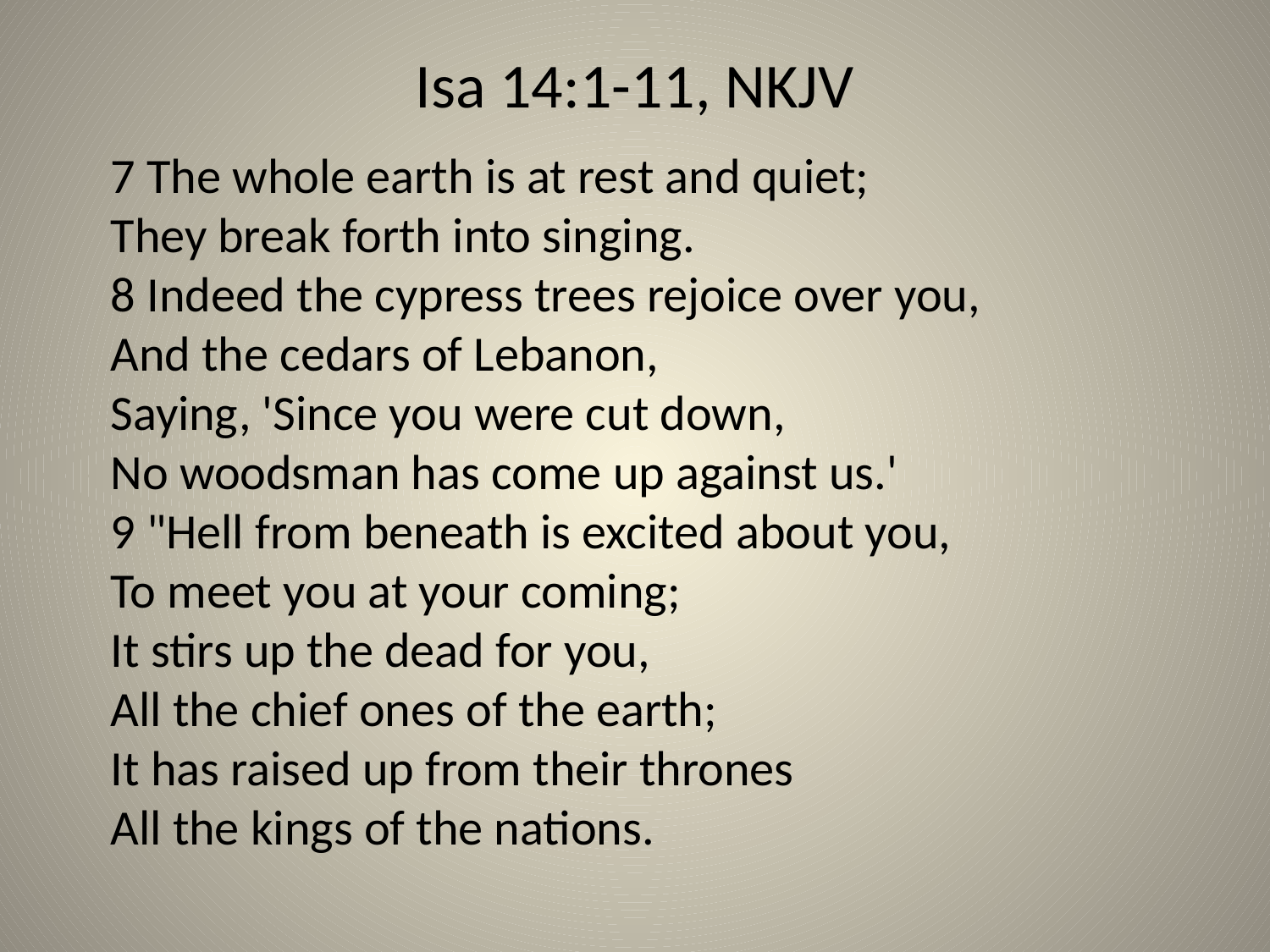

# Isa 14:1-11, NKJV
7 The whole earth is at rest and quiet;
They break forth into singing.
8 Indeed the cypress trees rejoice over you,
And the cedars of Lebanon,
Saying, 'Since you were cut down,
No woodsman has come up against us.'
9 "Hell from beneath is excited about you,
To meet you at your coming;
It stirs up the dead for you,
All the chief ones of the earth;
It has raised up from their thrones
All the kings of the nations.